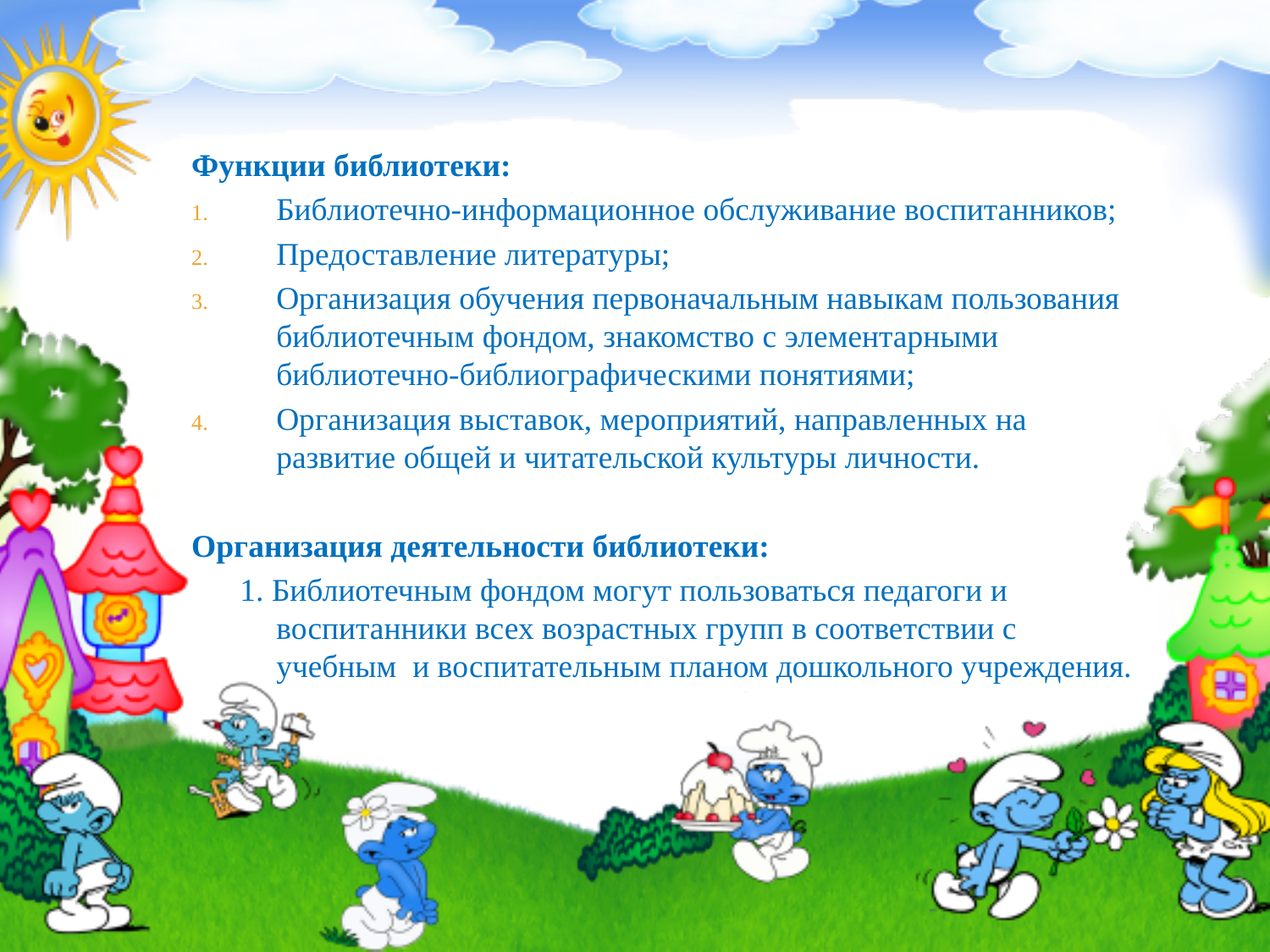

Функции библиотеки:
Библиотечно-информационное обслуживание воспитанников;
Предоставление литературы;
Организация обучения первоначальным навыкам пользования библиотечным фондом, знакомство с элементарными библиотечно-библиографическими понятиями;
Организация выставок, мероприятий, направленных на развитие общей и читательской культуры личности.

Организация деятельности библиотеки:
      1. Библиотечным фондом могут пользоваться педагоги и воспитанники всех возрастных групп в соответствии с учебным  и воспитательным планом дошкольного учреждения.